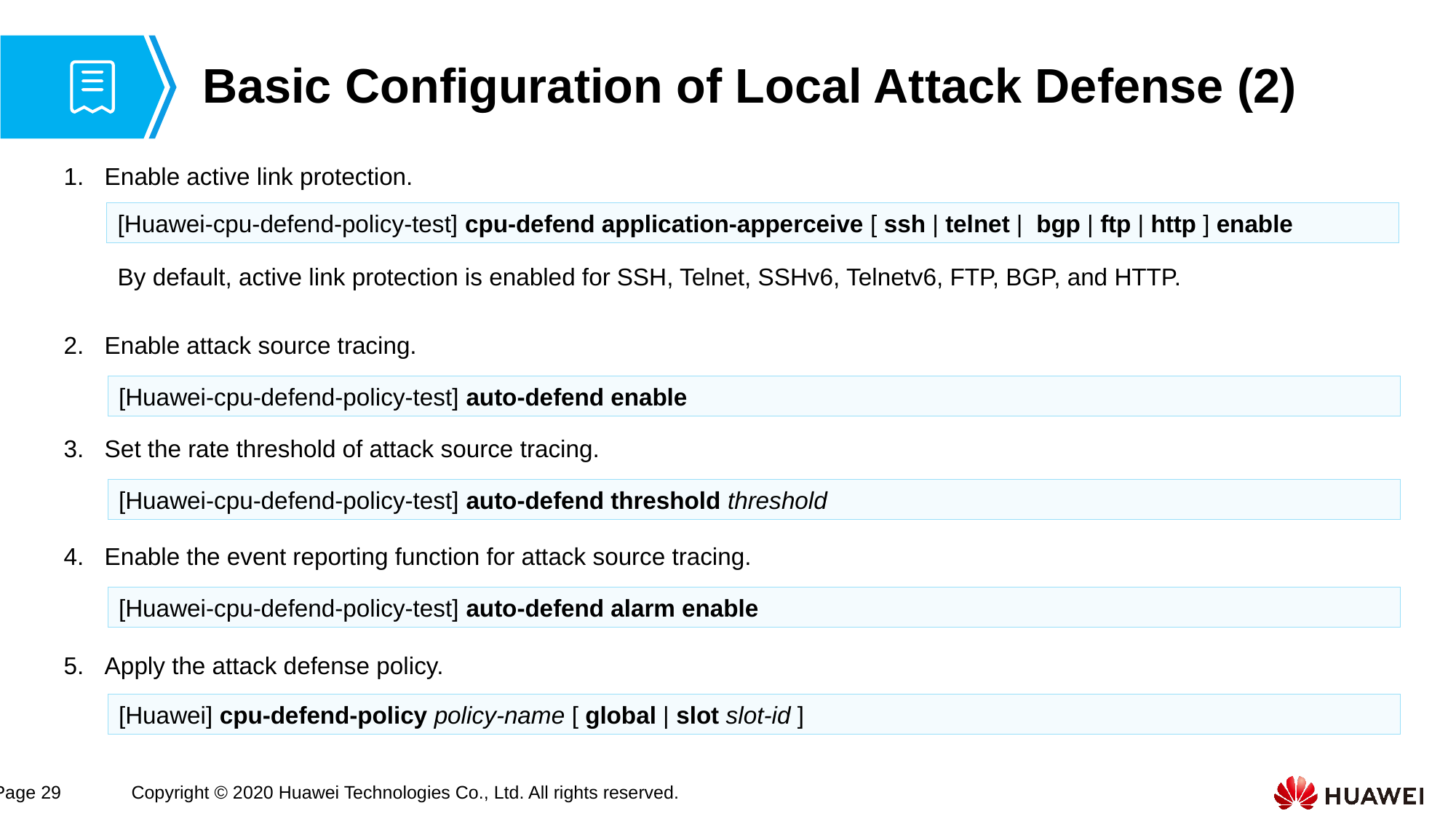

# Basic Configuration of Local Attack Defense (2)
Enable active link protection.
[Huawei-cpu-defend-policy-test] cpu-defend application-apperceive [ ssh | telnet |  bgp | ftp | http ] enable
By default, active link protection is enabled for SSH, Telnet, SSHv6, Telnetv6, FTP, BGP, and HTTP.
Enable attack source tracing.
[Huawei-cpu-defend-policy-test] auto-defend enable
Set the rate threshold of attack source tracing.
[Huawei-cpu-defend-policy-test] auto-defend threshold threshold
Enable the event reporting function for attack source tracing.
[Huawei-cpu-defend-policy-test] auto-defend alarm enable
Apply the attack defense policy.
[Huawei] cpu-defend-policy policy-name [ global | slot slot-id ]